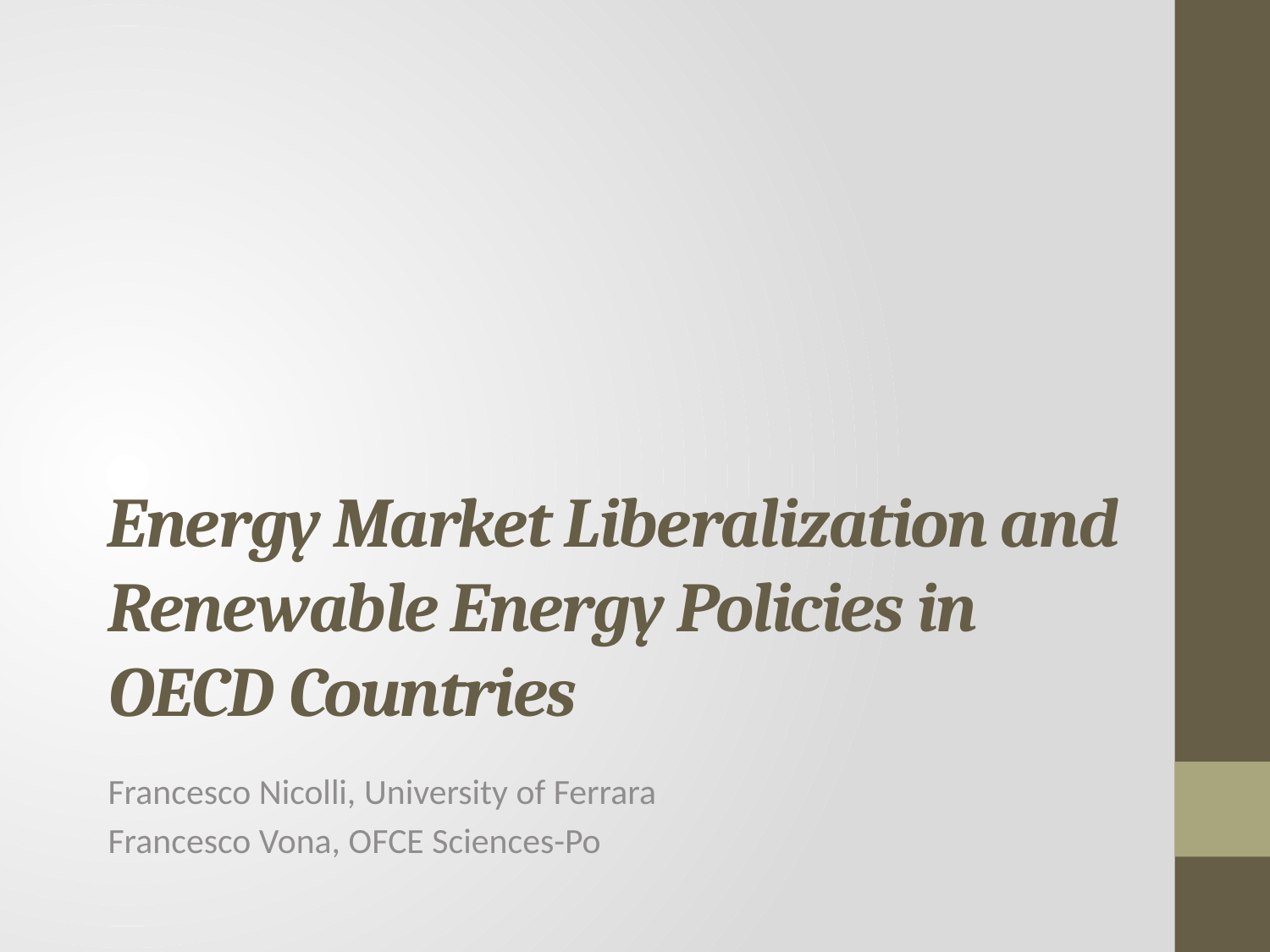

# Energy Market Liberalization and Renewable Energy Policies in OECD Countries
Francesco Nicolli, University of Ferrara
Francesco Vona, OFCE Sciences-Po